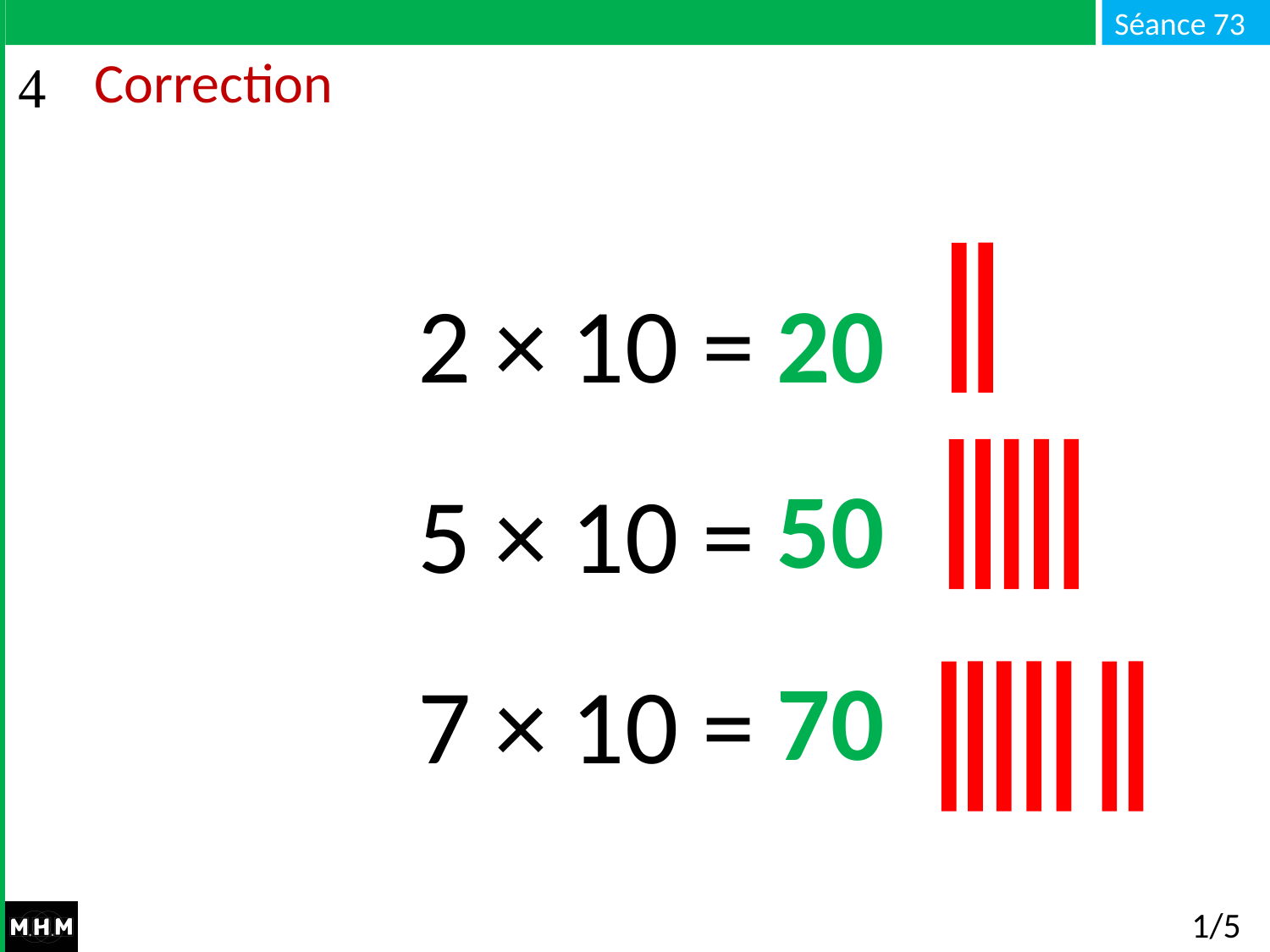

# Correction
2 × 10 = …
5 × 10 = …
7 × 10 = …
20

50

70

1/5